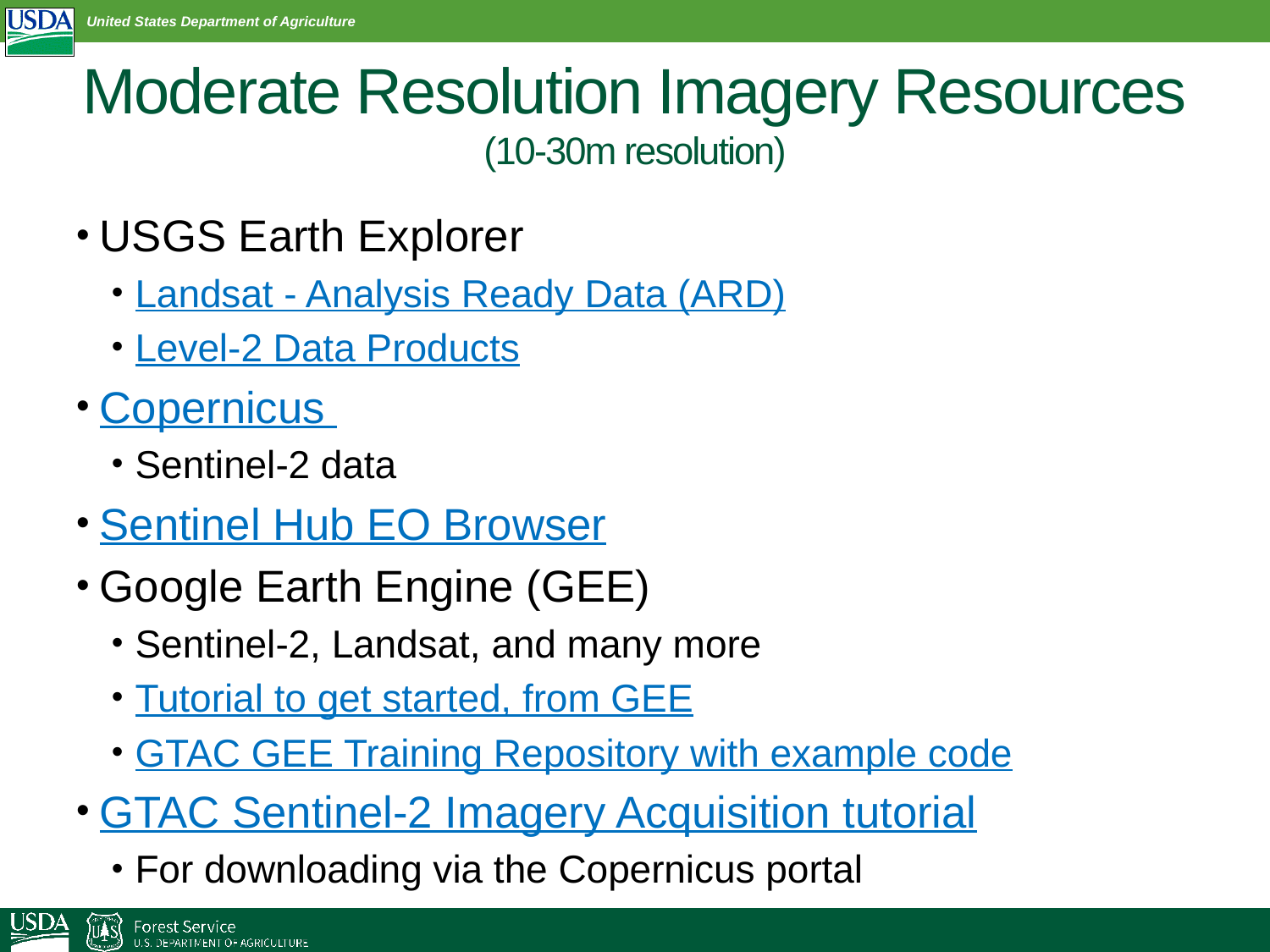

# Moderate Resolution Imagery Resources (10-30m resolution)
USGS Earth Explorer
Landsat - Analysis Ready Data (ARD)
Level-2 Data Products
Copernicus
Sentinel-2 data
Sentinel Hub EO Browser
Google Earth Engine (GEE)
Sentinel-2, Landsat, and many more
Tutorial to get started, from GEE
GTAC GEE Training Repository with example code
GTAC Sentinel-2 Imagery Acquisition tutorial
For downloading via the Copernicus portal